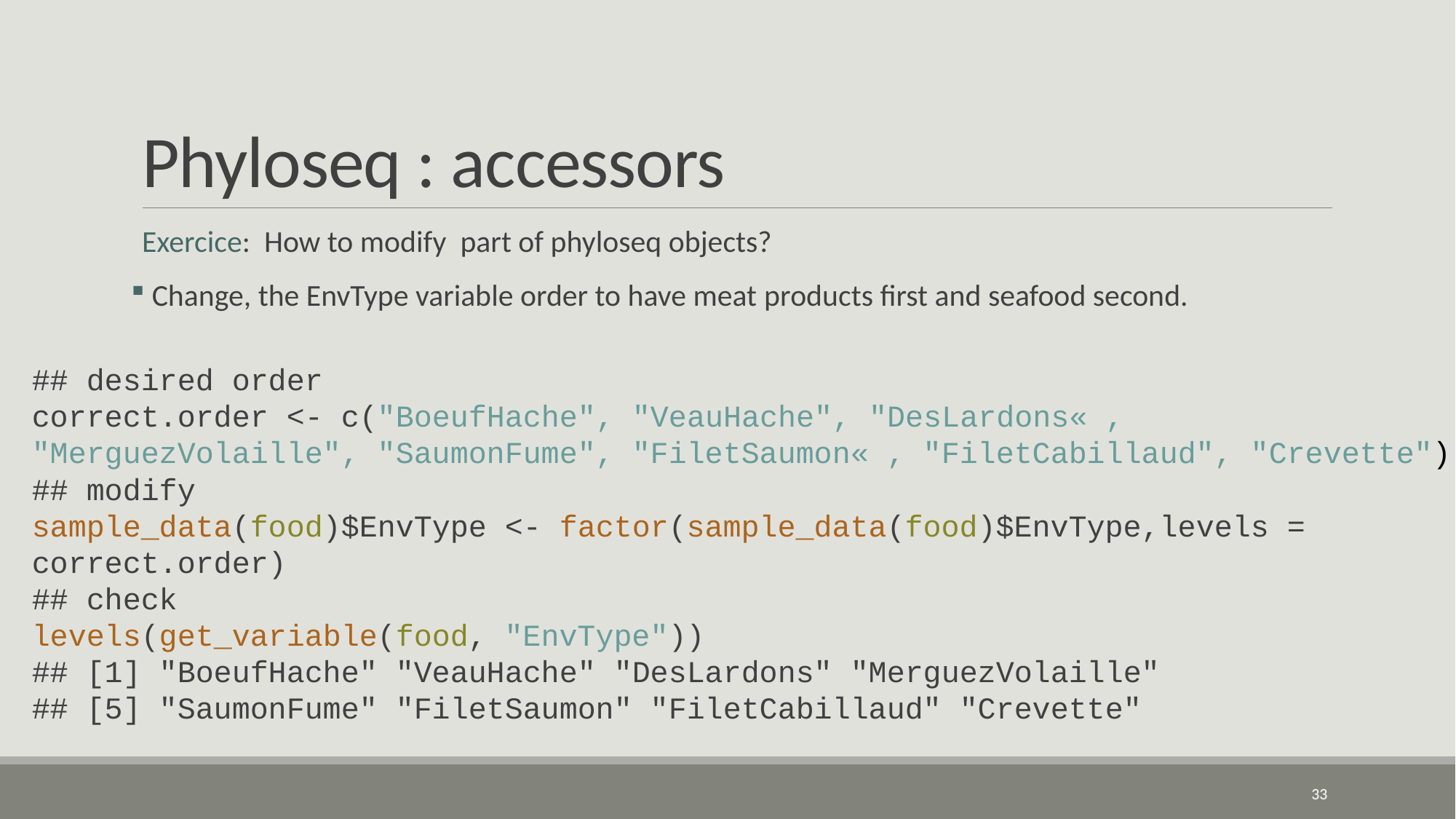

# Phyloseq : accessors
Exercice:  How to modify  part of phyloseq objects?
 Change, the EnvType variable order to have meat products first and seafood second.

## desired order
correct.order <- c("BoeufHache", "VeauHache", "DesLardons« , "MerguezVolaille", "SaumonFume", "FiletSaumon« , "FiletCabillaud", "Crevette")
## modify
sample_data(food)$EnvType <- factor(sample_data(food)$EnvType,levels = correct.order)
## check
levels(get_variable(food, "EnvType"))
## [1] "BoeufHache" "VeauHache" "DesLardons" "MerguezVolaille"
## [5] "SaumonFume" "FiletSaumon" "FiletCabillaud" "Crevette"
33